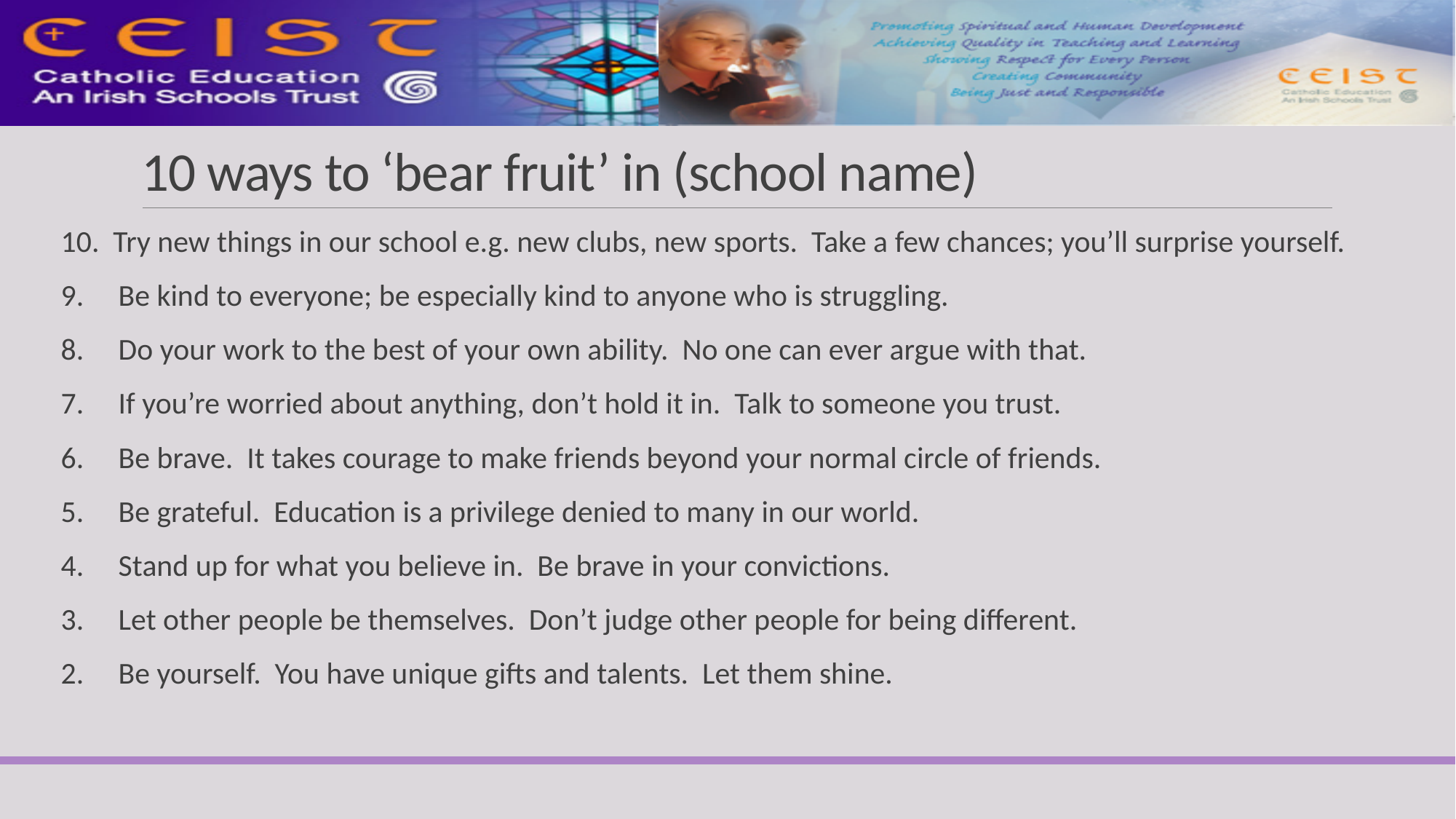

# 10 ways to ‘bear fruit’ in (school name)
10.  Try new things in our school e.g. new clubs, new sports.  Take a few chances; you’ll surprise yourself.
9.     Be kind to everyone; be especially kind to anyone who is struggling.
8.     Do your work to the best of your own ability.  No one can ever argue with that.
7.     If you’re worried about anything, don’t hold it in.  Talk to someone you trust.
6.     Be brave.  It takes courage to make friends beyond your normal circle of friends.
5.     Be grateful.  Education is a privilege denied to many in our world.
4.     Stand up for what you believe in.  Be brave in your convictions.
3.     Let other people be themselves.  Don’t judge other people for being different.
2.     Be yourself.  You have unique gifts and talents.  Let them shine.